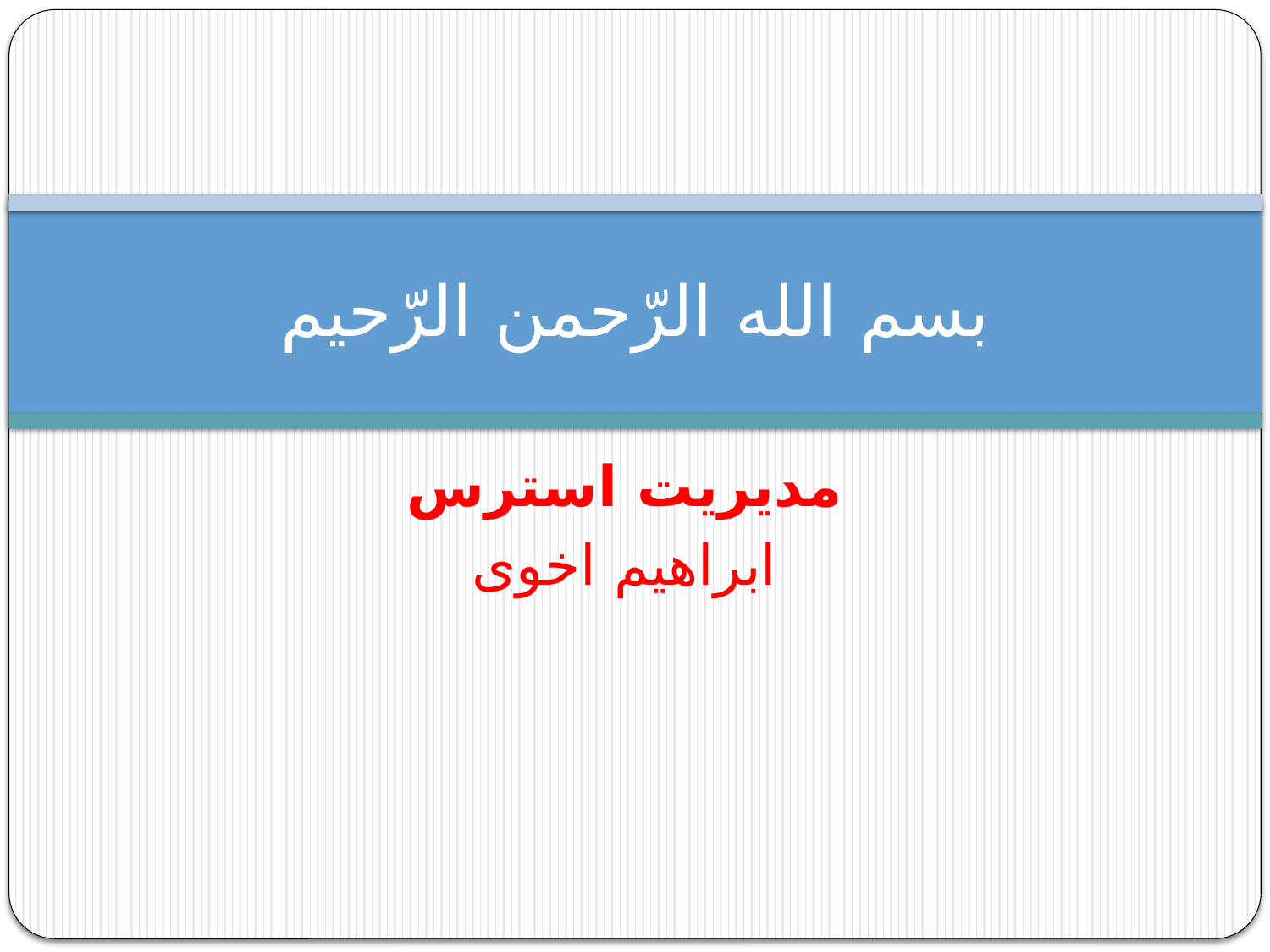

# بسم الله الرّحمن الرّحیم
مدیریت استرس
ابراهیم اخوی